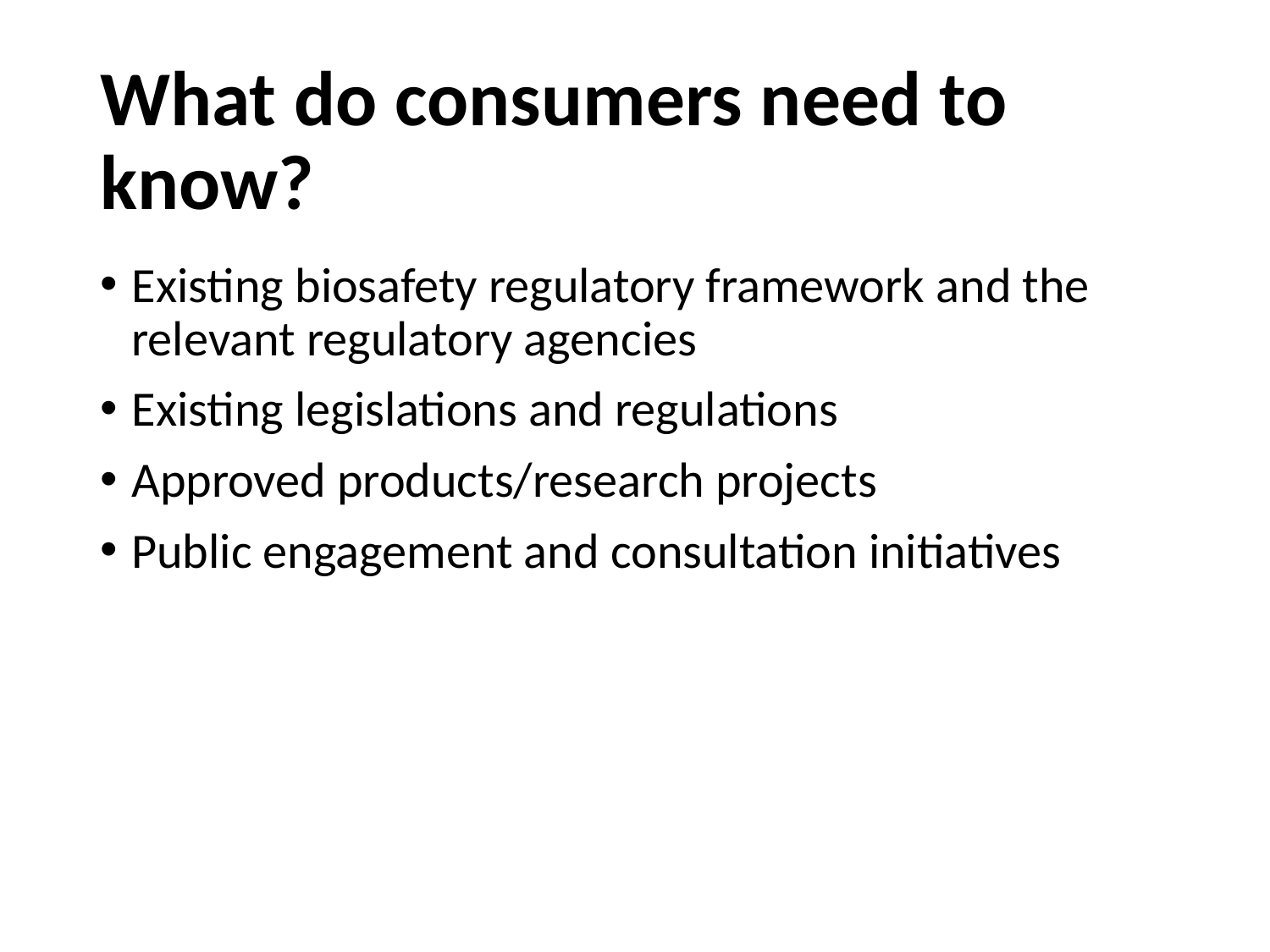

# What do consumers need to know?
Existing biosafety regulatory framework and the relevant regulatory agencies
Existing legislations and regulations
Approved products/research projects
Public engagement and consultation initiatives